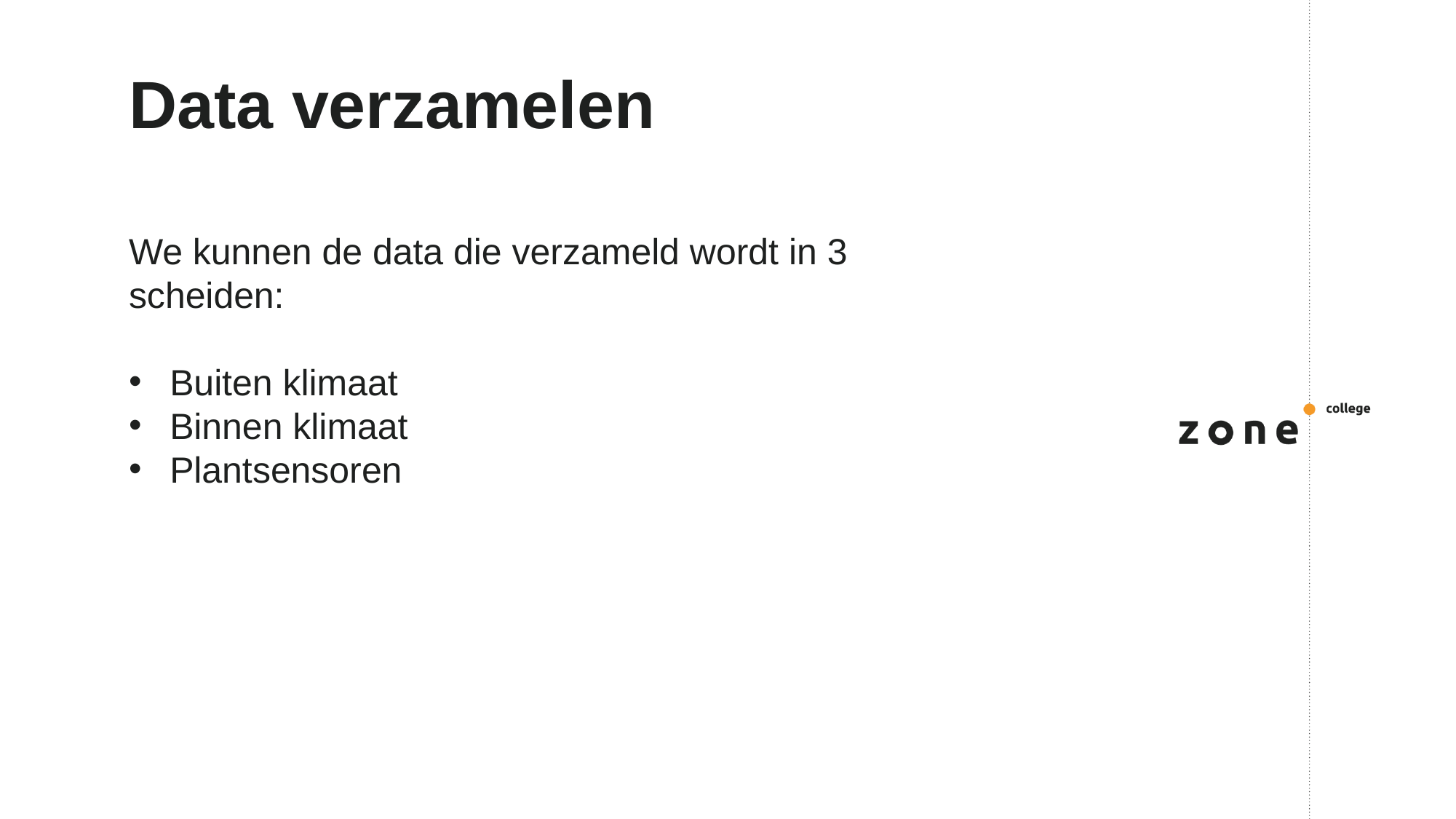

# Data verzamelen
We kunnen de data die verzameld wordt in 3  scheiden:

Buiten klimaat
Binnen klimaat
Plantsensoren